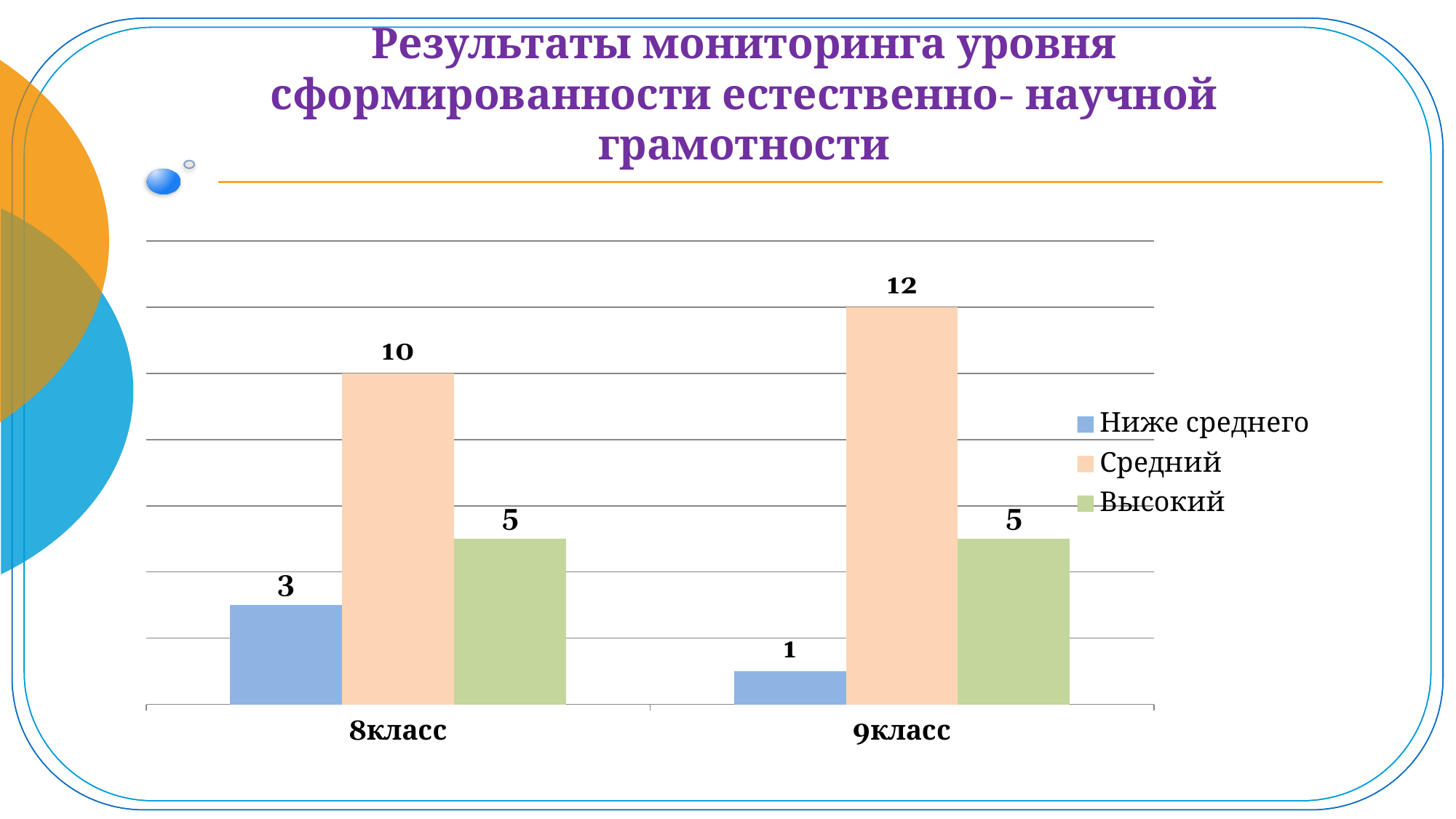

# Результаты мониторинга уровня сформированности естественно- научной грамотности

### Chart

| Category | Ниже среднего | Средний | Высокий  |
|---|---|---|---|
| 8класс | 3.0 | 10.0 | 5.0 |
| 9класс | 1.0 | 12.0 | 5.0 |